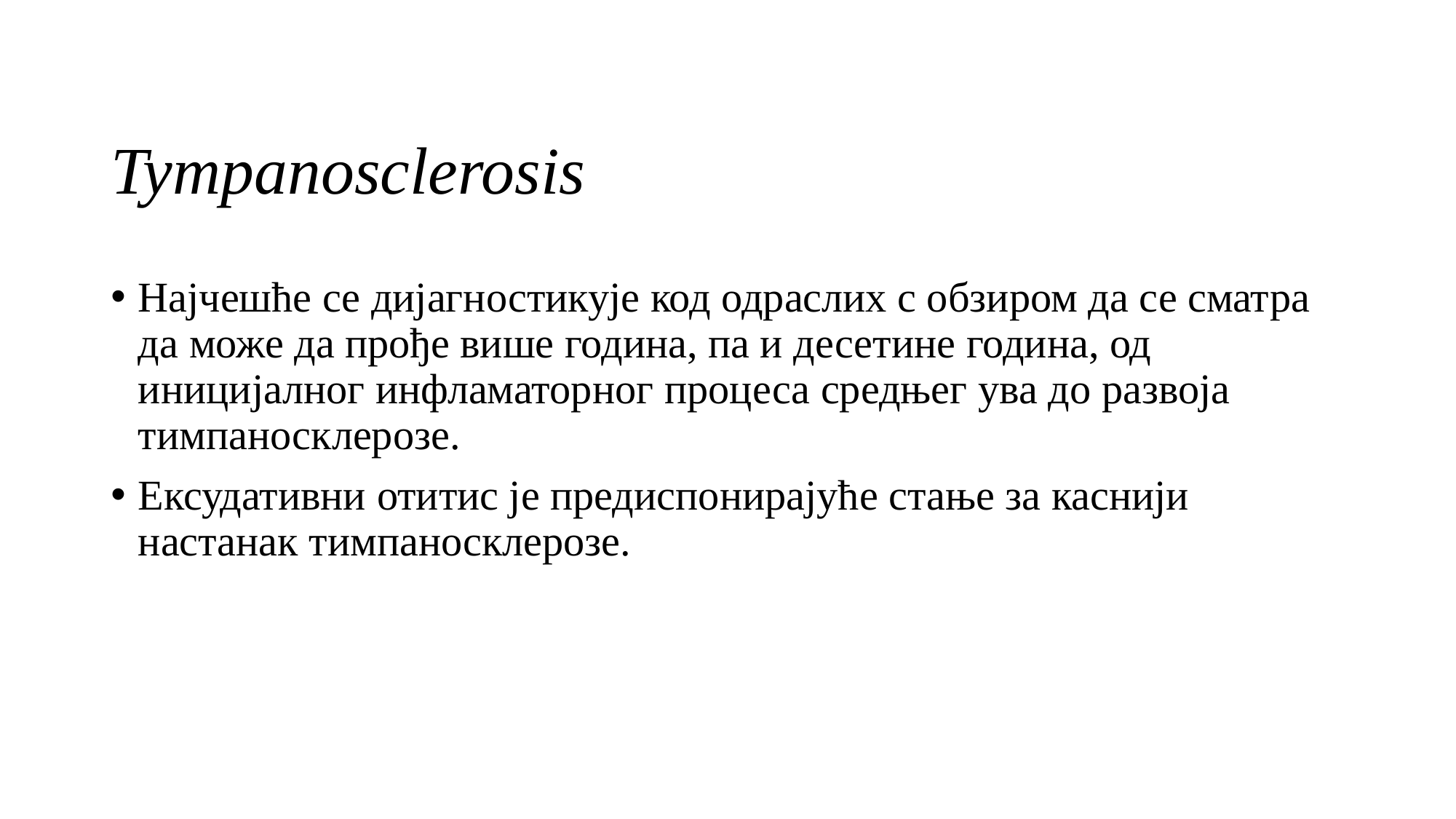

# Tympanosclerosis
Најчешће се дијагностикује код одраслих с обзиром да се сматра да може да прође више година, па и десетине година, од иницијалног инфламаторног процеса средњег ува до развоја тимпаносклерозе.
Ексудативни отитис је предиспонирајуће стање за каснији настанак тимпаносклерозе.